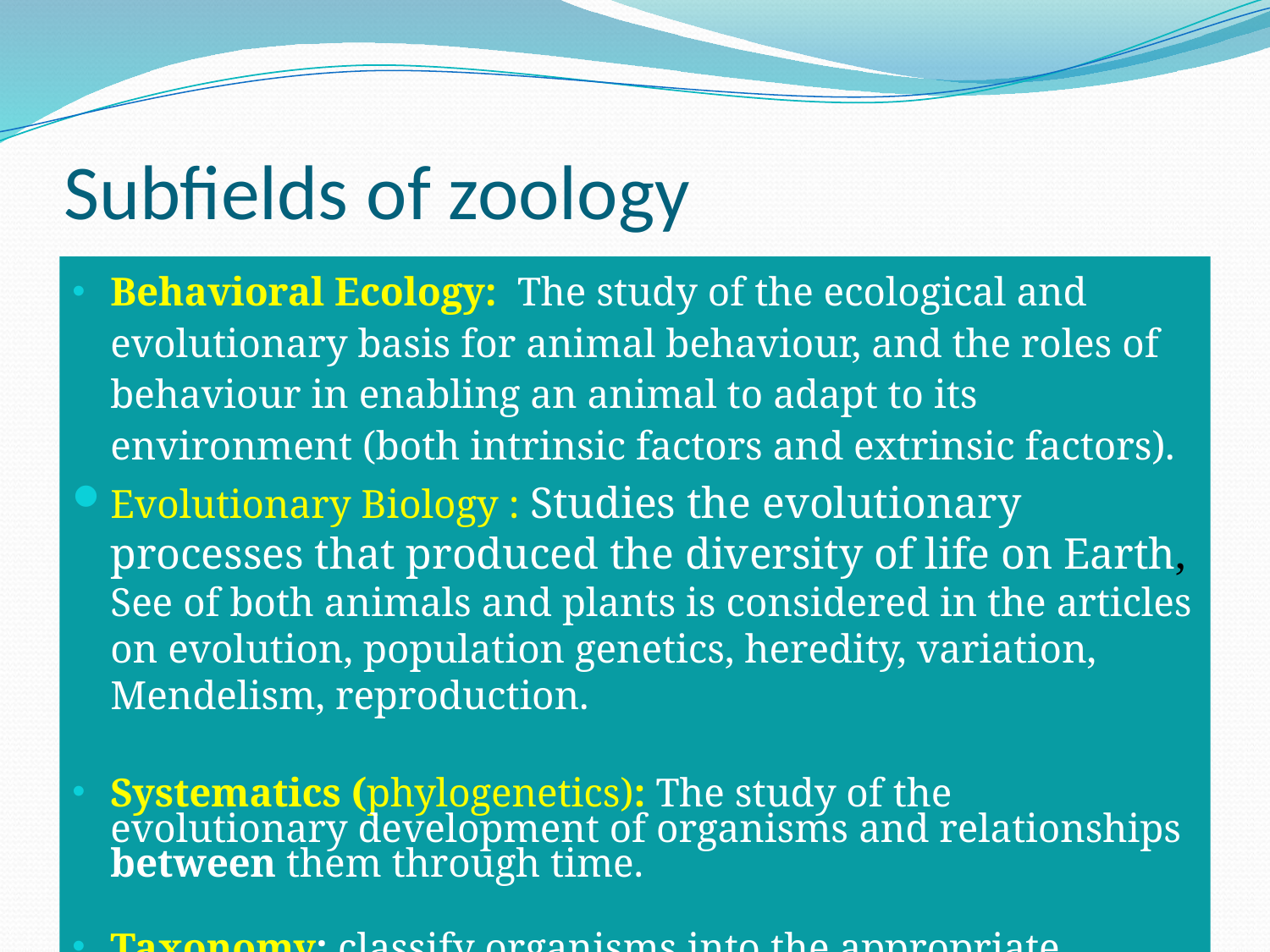

# Subfields of zoology
Behavioral Ecology:  The study of the ecological and evolutionary basis for animal behaviour, and the roles of behaviour in enabling an animal to adapt to its environment (both intrinsic factors and extrinsic factors).
Evolutionary Biology : Studies the evolutionary processes that produced the diversity of life on Earth, See of both animals and plants is considered in the articles on evolution, population genetics, heredity, variation, Mendelism, reproduction.

Systematics (phylogenetics): The study of the evolutionary development of organisms and relationships between them through time.

Taxonomy: classify organisms into the appropriate taxonomic groups